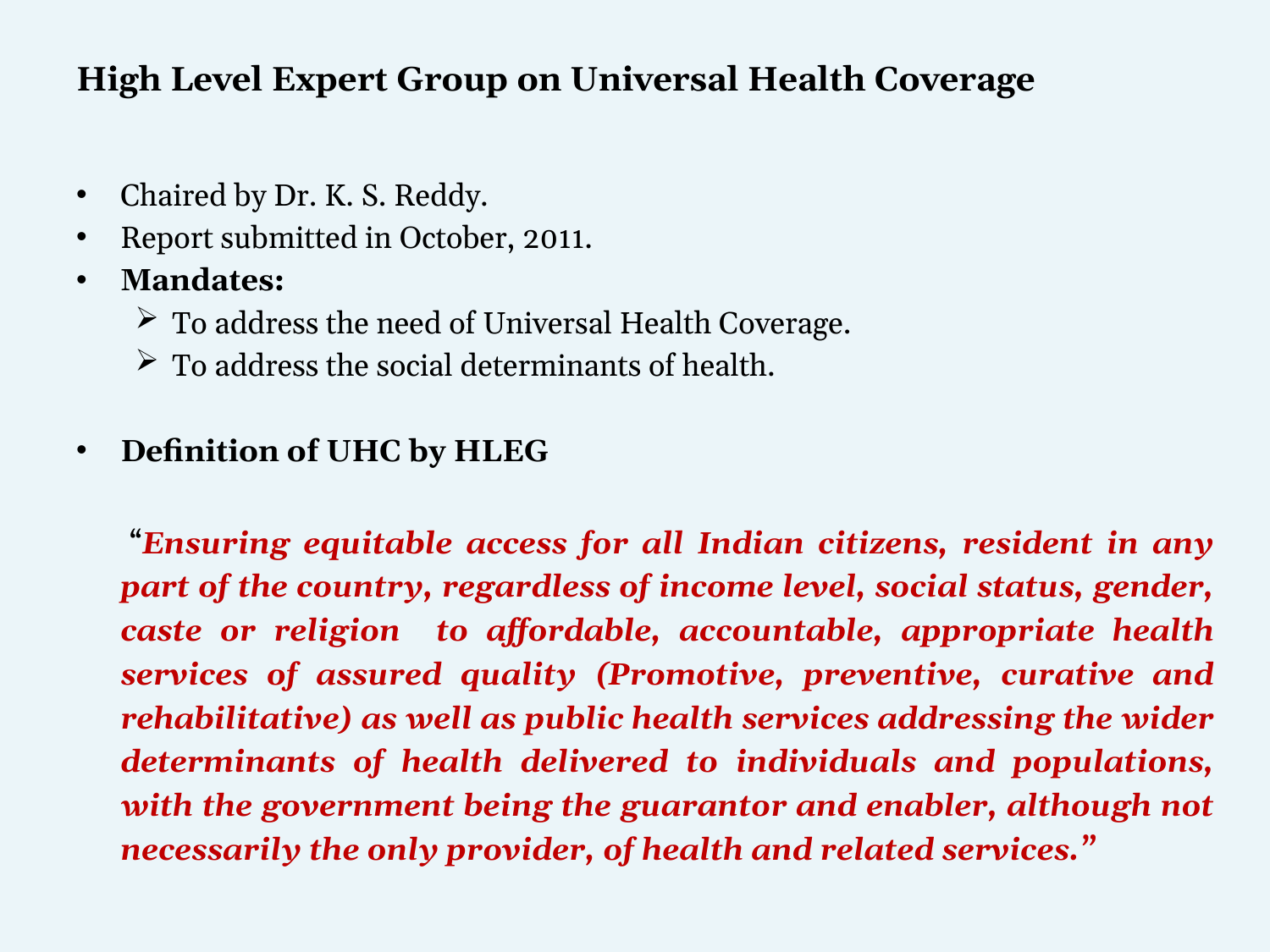

# High Level Expert Group on Universal Health Coverage
Chaired by Dr. K. S. Reddy.
Report submitted in October, 2011.
Mandates:
To address the need of Universal Health Coverage.
To address the social determinants of health.

Definition of UHC by HLEG

    “Ensuring equitable access for all Indian citizens, resident in any part of the country, regardless of income level, social status, gender, caste or religion  to affordable, accountable, appropriate health services of assured quality (Promotive, preventive, curative and rehabilitative) as well as public health services addressing the wider determinants of health delivered to individuals and populations, with the government being the guarantor and enabler, although not necessarily the only provider, of health and related services.”